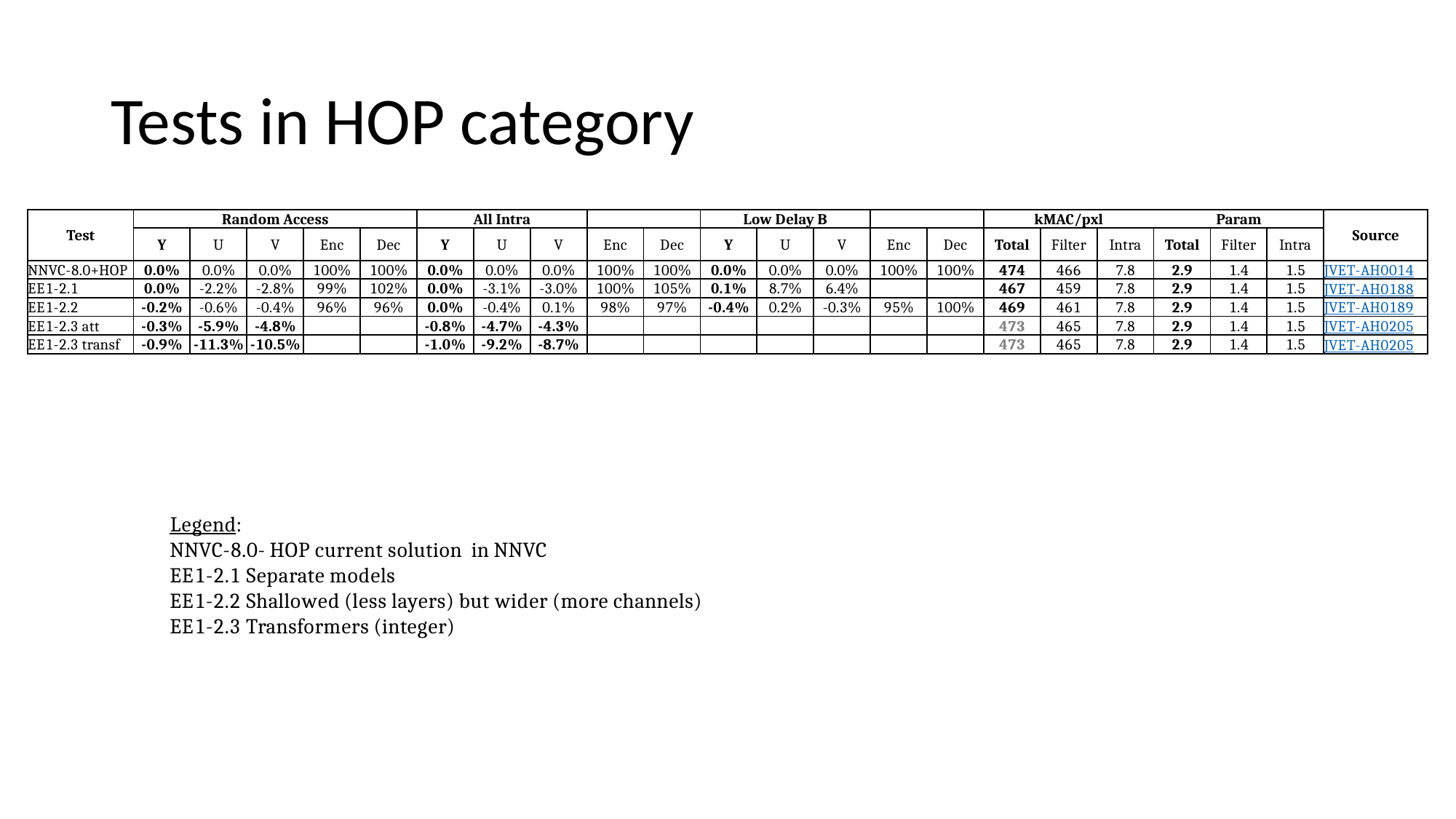

# Tests in HOP category
| Test | Random Access |  |  |  |  | All Intra |  |  |  |  | Low Delay B |  |  |  |  | kMAC/pxl |  |  | Param |  |  | Source |
| --- | --- | --- | --- | --- | --- | --- | --- | --- | --- | --- | --- | --- | --- | --- | --- | --- | --- | --- | --- | --- | --- | --- |
|  | Y | U | V | Enc | Dec | Y | U | V | Enc | Dec | Y | U | V | Enc | Dec | Total | Filter | Intra | Total | Filter | Intra |  |
| NNVC-8.0+HOP | 0.0% | 0.0% | 0.0% | 100% | 100% | 0.0% | 0.0% | 0.0% | 100% | 100% | 0.0% | 0.0% | 0.0% | 100% | 100% | 474 | 466 | 7.8 | 2.9 | 1.4 | 1.5 | JVET-AH0014 |
| EE1-2.1 | 0.0% | -2.2% | -2.8% | 99% | 102% | 0.0% | -3.1% | -3.0% | 100% | 105% | 0.1% | 8.7% | 6.4% |  |  | 467 | 459 | 7.8 | 2.9 | 1.4 | 1.5 | JVET-AH0188 |
| EE1-2.2 | -0.2% | -0.6% | -0.4% | 96% | 96% | 0.0% | -0.4% | 0.1% | 98% | 97% | -0.4% | 0.2% | -0.3% | 95% | 100% | 469 | 461 | 7.8 | 2.9 | 1.4 | 1.5 | JVET-AH0189 |
| EE1-2.3 att | -0.3% | -5.9% | -4.8% |  |  | -0.8% | -4.7% | -4.3% |  |  |  |  |  |  |  | 473 | 465 | 7.8 | 2.9 | 1.4 | 1.5 | JVET-AH0205 |
| EE1-2.3 transf | -0.9% | -11.3% | -10.5% |  |  | -1.0% | -9.2% | -8.7% |  |  |  |  |  |  |  | 473 | 465 | 7.8 | 2.9 | 1.4 | 1.5 | JVET-AH0205 |
Legend:
NNVC-8.0- HOP current solution  in NNVC
EE1-2.1 Separate models
EE1-2.2 Shallowed (less layers) but wider (more channels)
EE1-2.3 Transformers (integer)